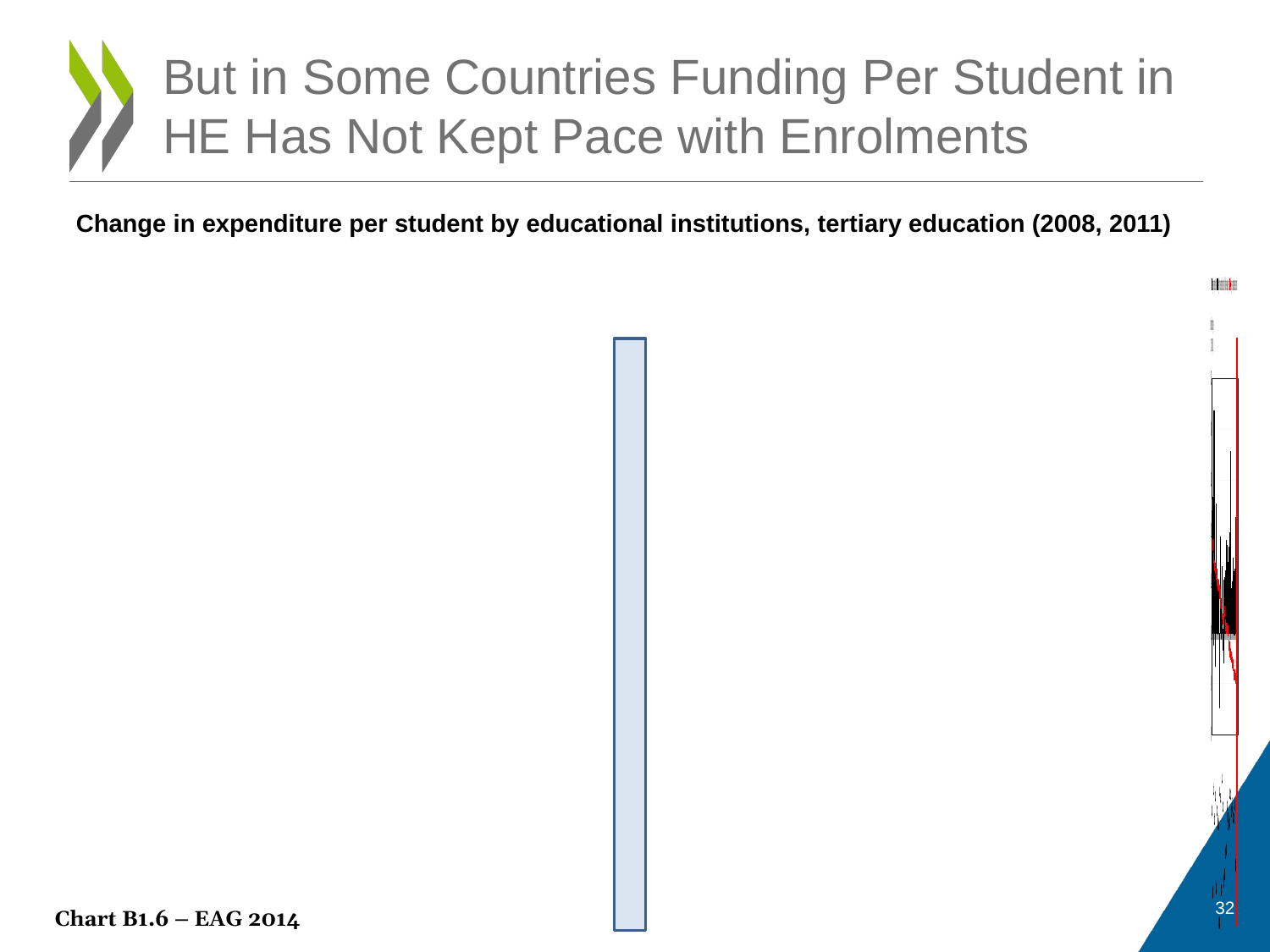

# But in Some Countries Funding Per Student in HE Has Not Kept Pace with Enrolments
Change in expenditure per student by educational institutions, tertiary education (2008, 2011)

### Chart

| Category | Change in expenditure | Change in the number of students (in full-time equivalents) | Change in expenditure per student  |
|---|---|---|---|
| Estonia | 126.69983363092838 | 101.25320464484994 | 125.13167763463251 |
| Slovak Republic | 114.39412850003568 | 97.61968965859383 | 117.18345848066842 |
| Chile | 143.60876381099666 | 125.22450963944934 | 114.68103506612238 |
| Hungary | 105.74763697326071 | 93.47017366823677 | 113.13516689142101 |
| Korea | 113.19365686042511 | 100.49829951168645 | 112.6324101108421 |
| Czech Republic | 125.39198217747946 | 112.52134299501728 | 111.43839812064111 |
| Finland | 111.96129046865858 | 101.6070825661516 | 110.19043913180542 |
| Slovenia | 109.12734161509576 | 99.77453102453102 | 109.37394593041509 |
| Denmark | 110.32010732524272 | 101.01427958413058 | 109.2123883666979 |
| Russian Federation | 92.3174092041793 | 85.26531016165185 | 108.2707715824379 |
| Israel | 118.90009077843982 | 110.70513200520278 | 107.4025102764449 |
| Japan | 104.6988272824569 | 98.97344022720496 | 105.78477118922882 |
| United Kingdom | 113.02386257816454 | 106.95234647022791 | 105.6768423585982 |
| Italy | 100.73545543488503 | 97.0677228608406 | 103.77852953169881 |
| Poland | 96.66601488129858 | 94.1393123790195 | 102.68400356708169 |
| OECD average | 110.39615219407095 | 108.26680947885816 | 102.5294177477762 |
| EU21 average | 110.927029140574 | 106.243337637445 | 104.126410650065 |
| Netherlands | 112.27301535187351 | 110.71372121743582 | 101.408401883065 |
| Switzerland | 118.16317397606406 | 117.14402333093199 | 100.8699979872238 |
| France | 104.75802139236798 | 103.93051896190306 | 100.79620734961235 |
| Sweden | 113.81765401897532 | 113.46297664318965 | 100.31259304689408 |
| Germany | 114.03121035621655 | 116.95743556814773 | 97.49804260180947 |
| Australia | 116.2167330730313 | 119.68456939498233 | 97.102520116435 |
| Brazil | 130.11819572203757 | 135.7069777534034 | 95.88172832091114 |
| Spain | 104.00456095590486 | 108.72965458891524 | 95.65427329749646 |
| Norway | 104.88880381095633 | 110.12055113777541 | 95.24907270008714 |
| Mexico | 107.96968980840931 | 114.73749246180307 | 94.1014898372066 |
| Belgium | 104.97098789311299 | 112.13784608046336 | 93.60888545852053 |
| Portugal | 99.52157950362877 | 108.46798836384973 | 91.75202841394025 |
| Austria | 112.48980292198681 | 122.64227882538962 | 91.72187927308715 |
| United States | 107.5735412446845 | 118.21565901926418 | 90.99770887979786 |
| Ireland | 98.0715258667003 | 108.44790863850322 | 90.43191989400992 |
| Iceland | 85.53852072979282 | 106.35914344088813 | 80.42422866759274 |
32
Chart B1.6 – EAG 2014